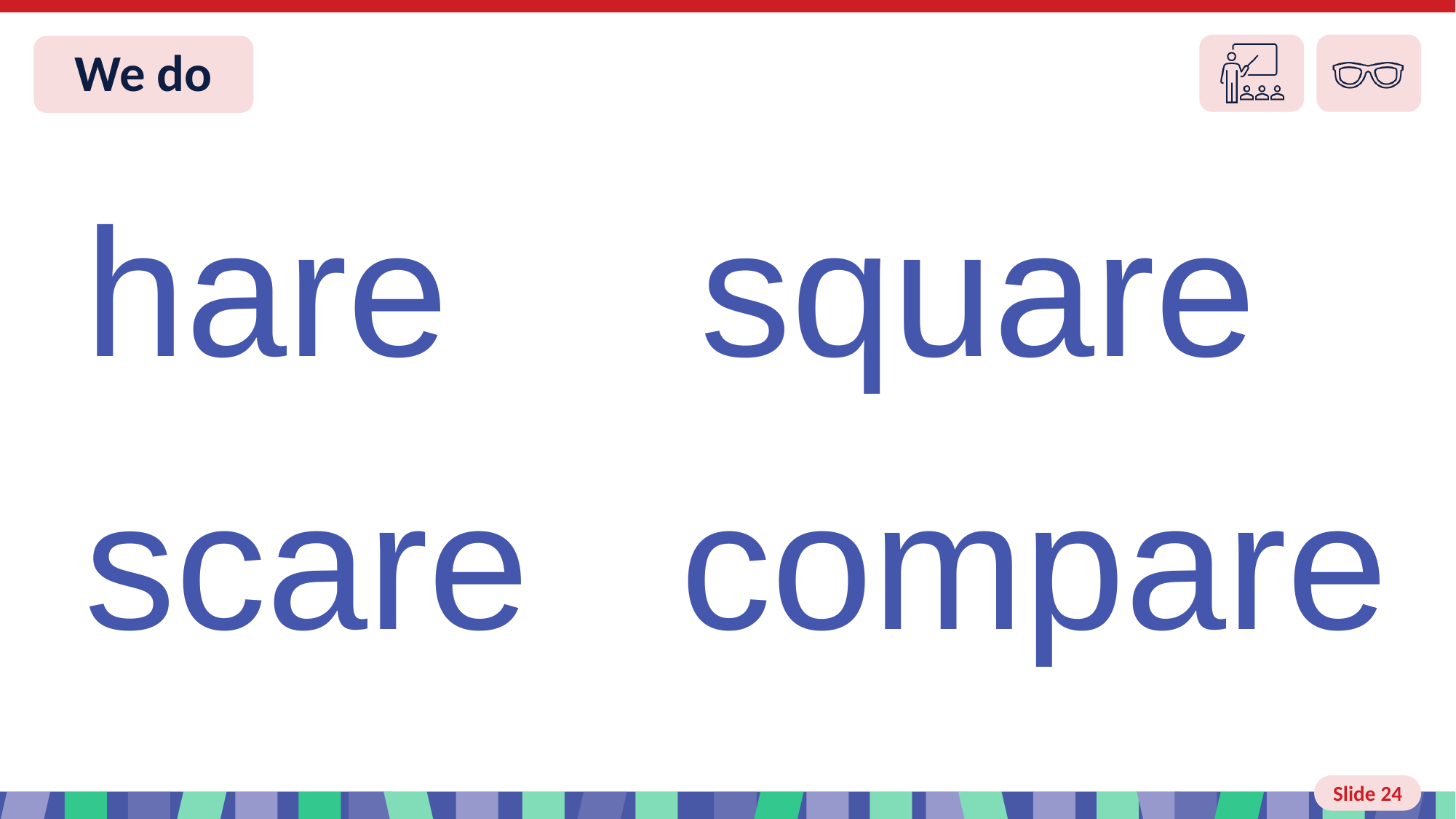

Slide 24 We do
hare     square
scare   compare